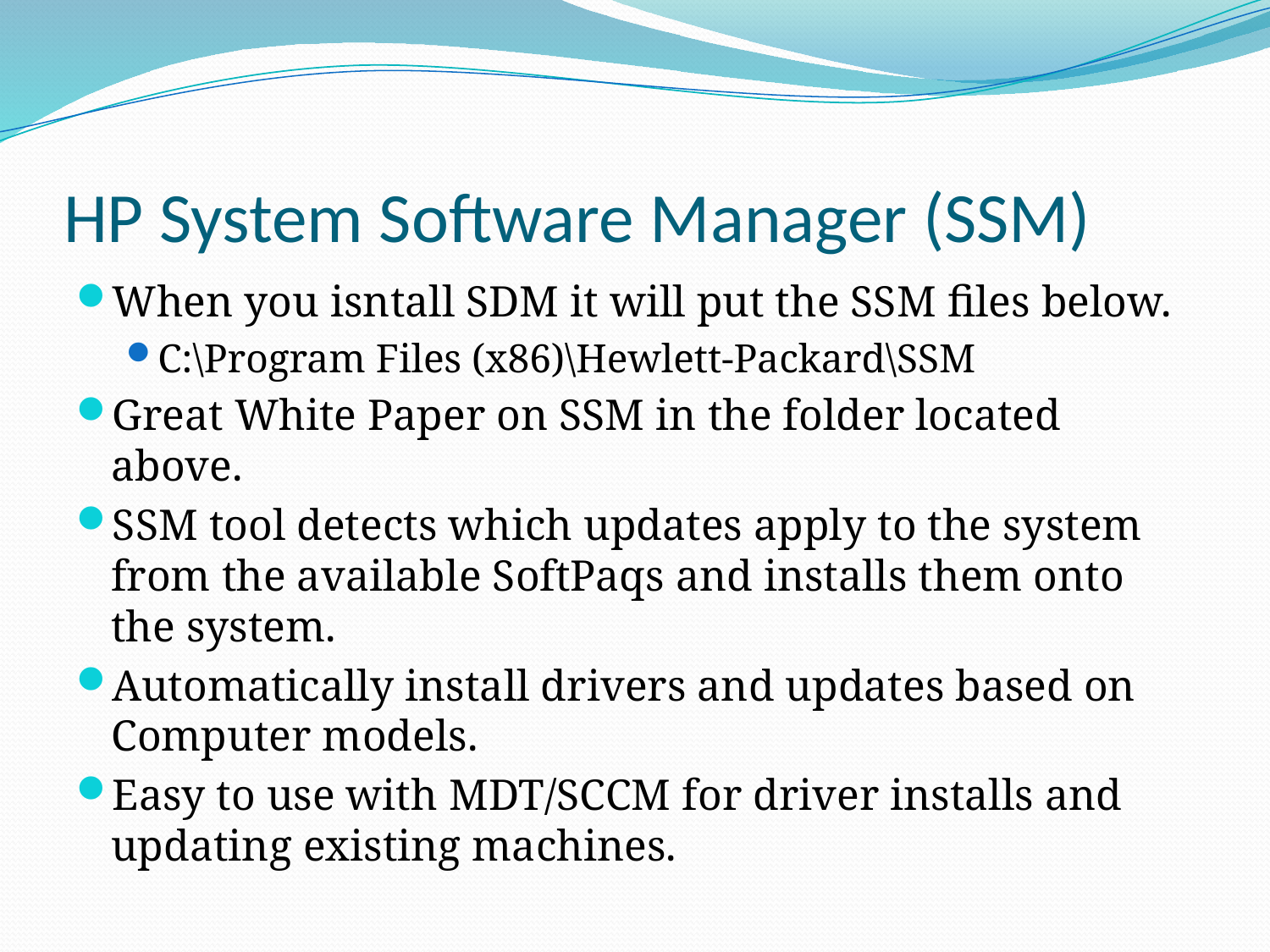

# HP System Software Manager (SSM)
When you isntall SDM it will put the SSM files below.
C:\Program Files (x86)\Hewlett-Packard\SSM
Great White Paper on SSM in the folder located above.
SSM tool detects which updates apply to the system from the available SoftPaqs and installs them onto the system.
Automatically install drivers and updates based on Computer models.
Easy to use with MDT/SCCM for driver installs and updating existing machines.